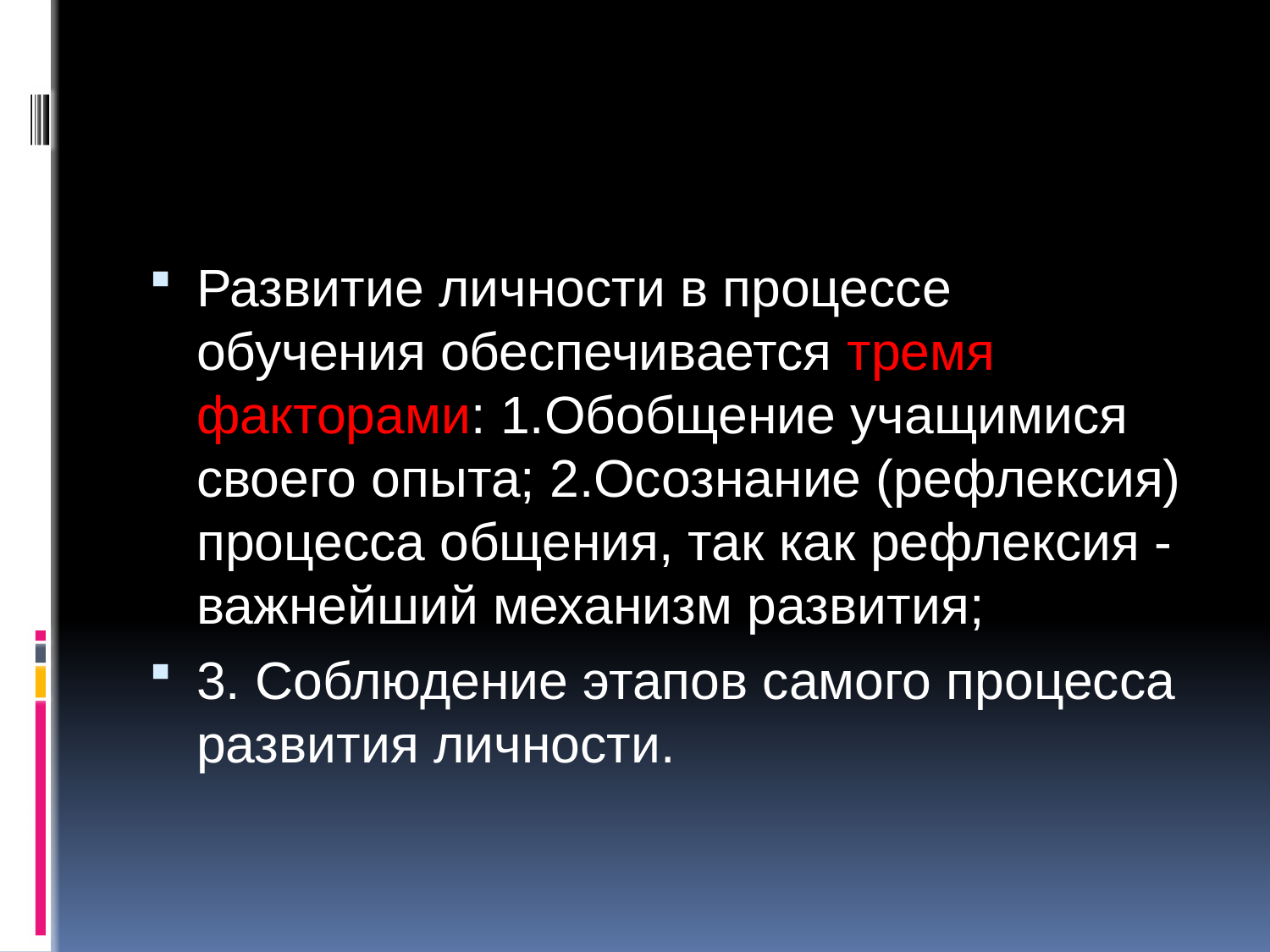

Развитие личности в процессе обучения обеспечивается тремя факторами: 1.Обобщение учащимися своего опыта; 2.Осознание (рефлексия) процесса общения, так как рефлексия - важнейший механизм развития;
3. Соблюдение этапов самого процесса развития личности.